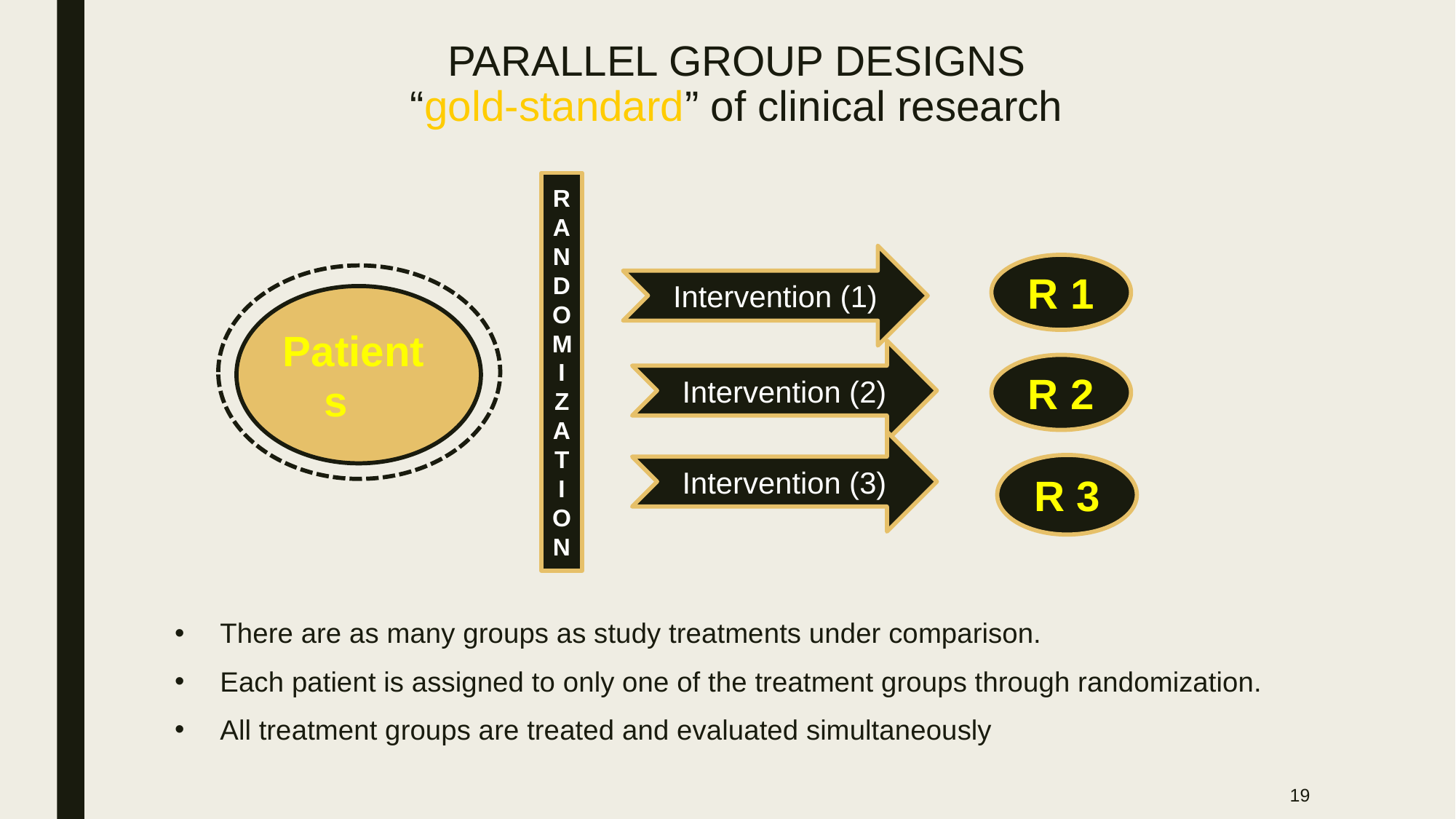

# PARALLEL GROUP DESIGNS “gold-standard” of clinical research
R
A
N
D
O
M
I
Z
A
T
I
ON
Intervention (1)
R 1

There are as many groups as study treatments under comparison.
Each patient is assigned to only one of the treatment groups through randomization.
All treatment groups are treated and evaluated simultaneously
Patients
Intervention (2)
R 2
Intervention (3)
R 3
19